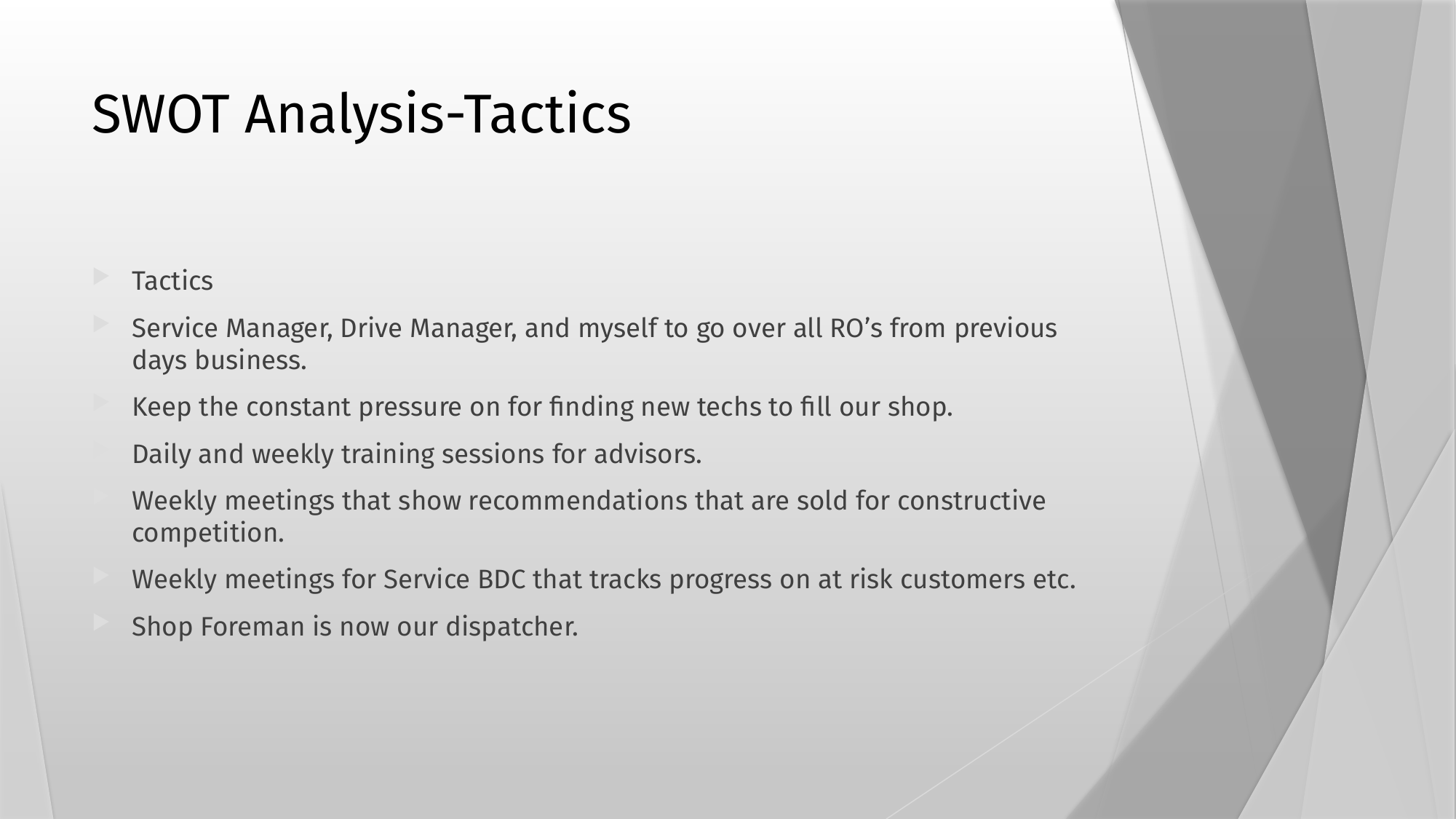

# SWOT Analysis-Tactics
Tactics
Service Manager, Drive Manager, and myself to go over all RO’s from previous days business.
Keep the constant pressure on for finding new techs to fill our shop.
Daily and weekly training sessions for advisors.
Weekly meetings that show recommendations that are sold for constructive competition.
Weekly meetings for Service BDC that tracks progress on at risk customers etc.
Shop Foreman is now our dispatcher.